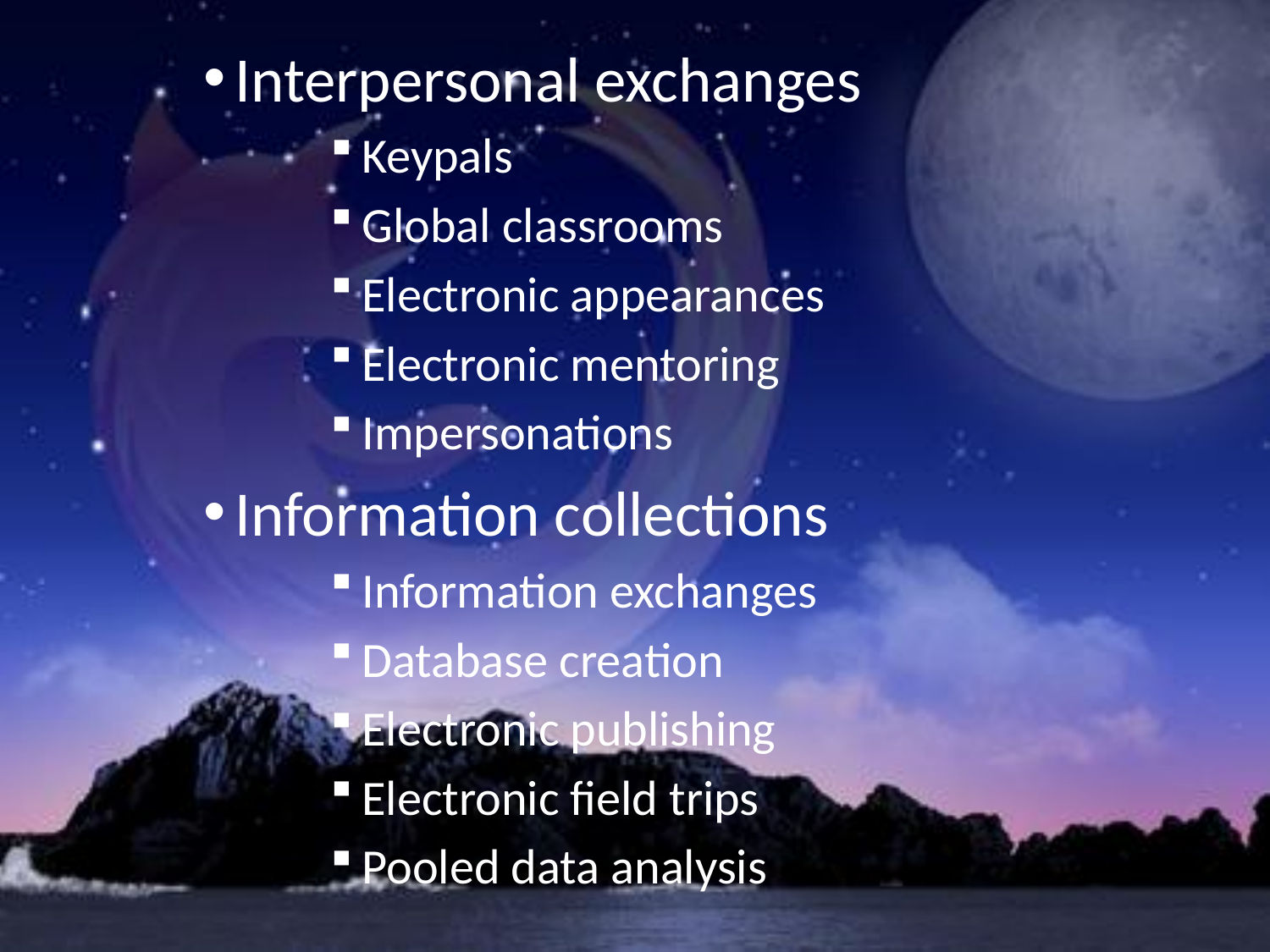

Interpersonal exchanges
Keypals
Global classrooms
Electronic appearances
Electronic mentoring
Impersonations
Information collections
Information exchanges
Database creation
Electronic publishing
Electronic field trips
Pooled data analysis